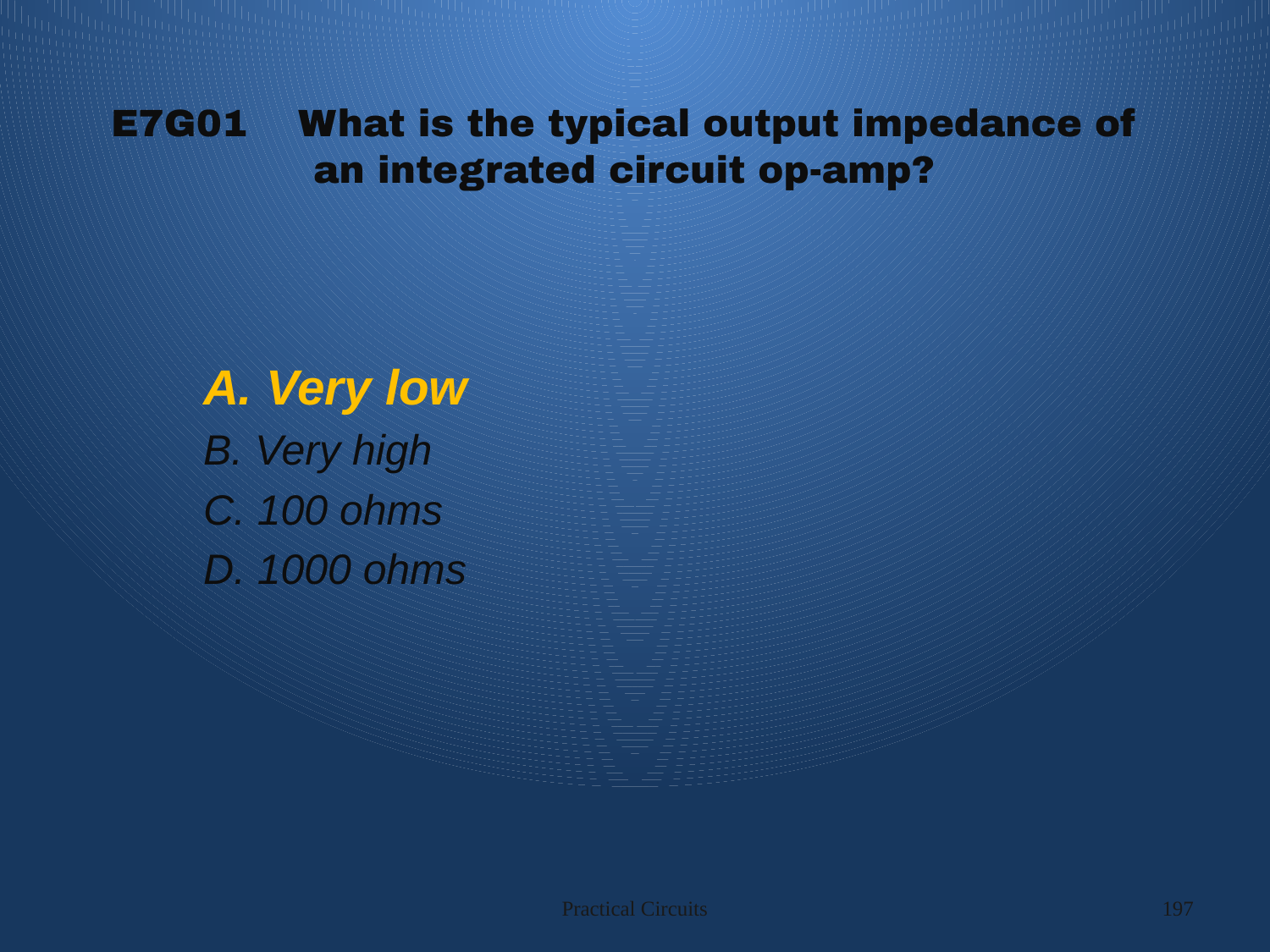

# E7G01    What is the typical output impedance of an integrated circuit op-amp?
A. Very low
B. Very high
C. 100 ohms
D. 1000 ohms
Practical Circuits
197